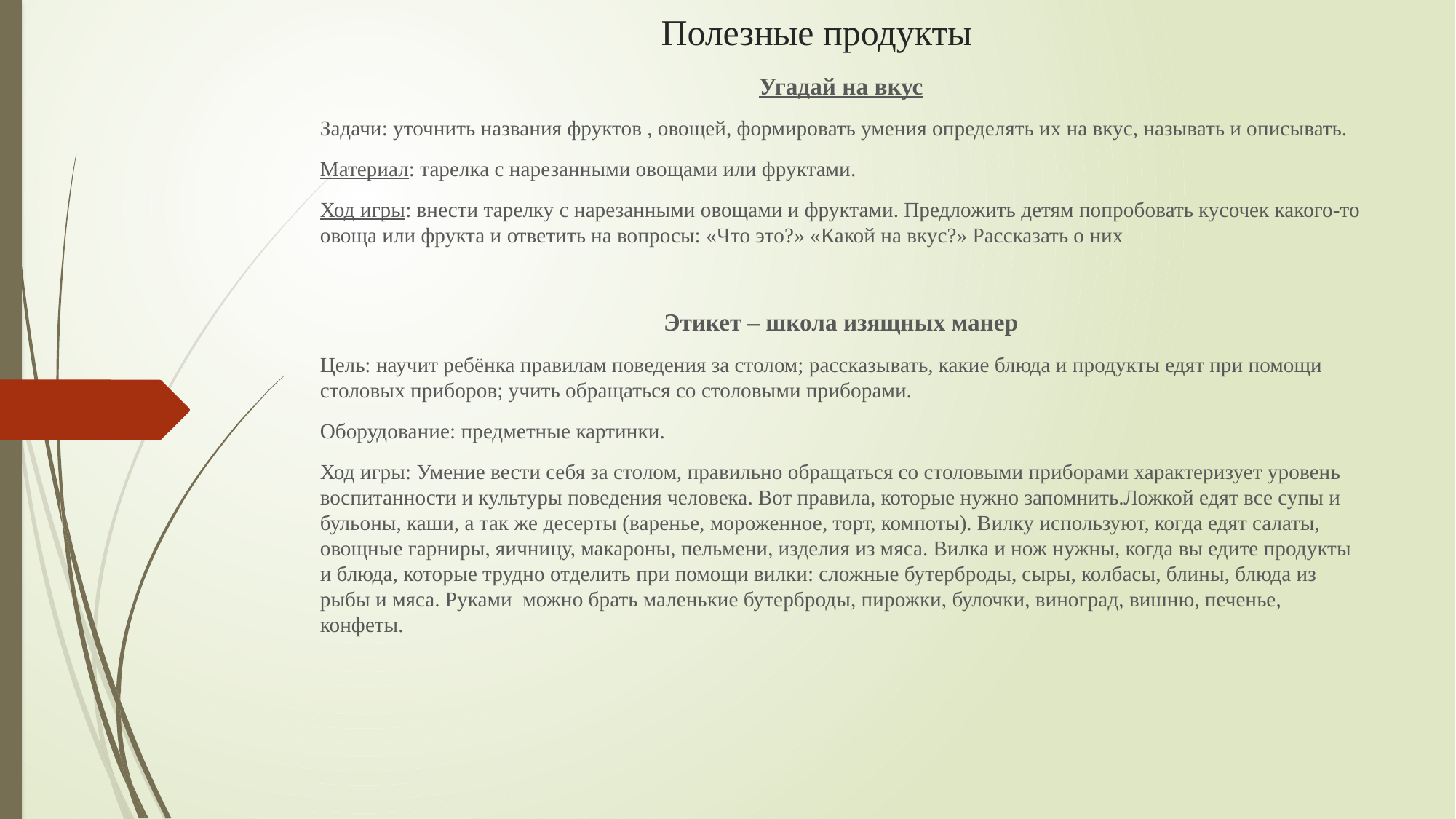

# Полезные продукты
Угадай на вкус
Задачи: уточнить названия фруктов , овощей, формировать умения определять их на вкус, называть и описывать.
Материал: тарелка с нарезанными овощами или фруктами.
Ход игры: внести тарелку с нарезанными овощами и фруктами. Предложить детям попробовать кусочек какого-то овоща или фрукта и ответить на вопросы: «Что это?» «Какой на вкус?» Рассказать о них

Этикет – школа изящных манер
Цель: научит ребёнка правилам поведения за столом; рассказывать, какие блюда и продукты едят при помощи столовых приборов; учить обращаться со столовыми приборами.
Оборудование: предметные картинки.
Ход игры: Умение вести себя за столом, правильно обращаться со столовыми приборами характеризует уровень воспитанности и культуры поведения человека. Вот правила, которые нужно запомнить.Ложкой едят все супы и бульоны, каши, а так же десерты (варенье, мороженное, торт, компоты). Вилку используют, когда едят салаты, овощные гарниры, яичницу, макароны, пельмени, изделия из мяса. Вилка и нож нужны, когда вы едите продукты и блюда, которые трудно отделить при помощи вилки: сложные бутерброды, сыры, колбасы, блины, блюда из рыбы и мяса. Руками  можно брать маленькие бутерброды, пирожки, булочки, виноград, вишню, печенье, конфеты.